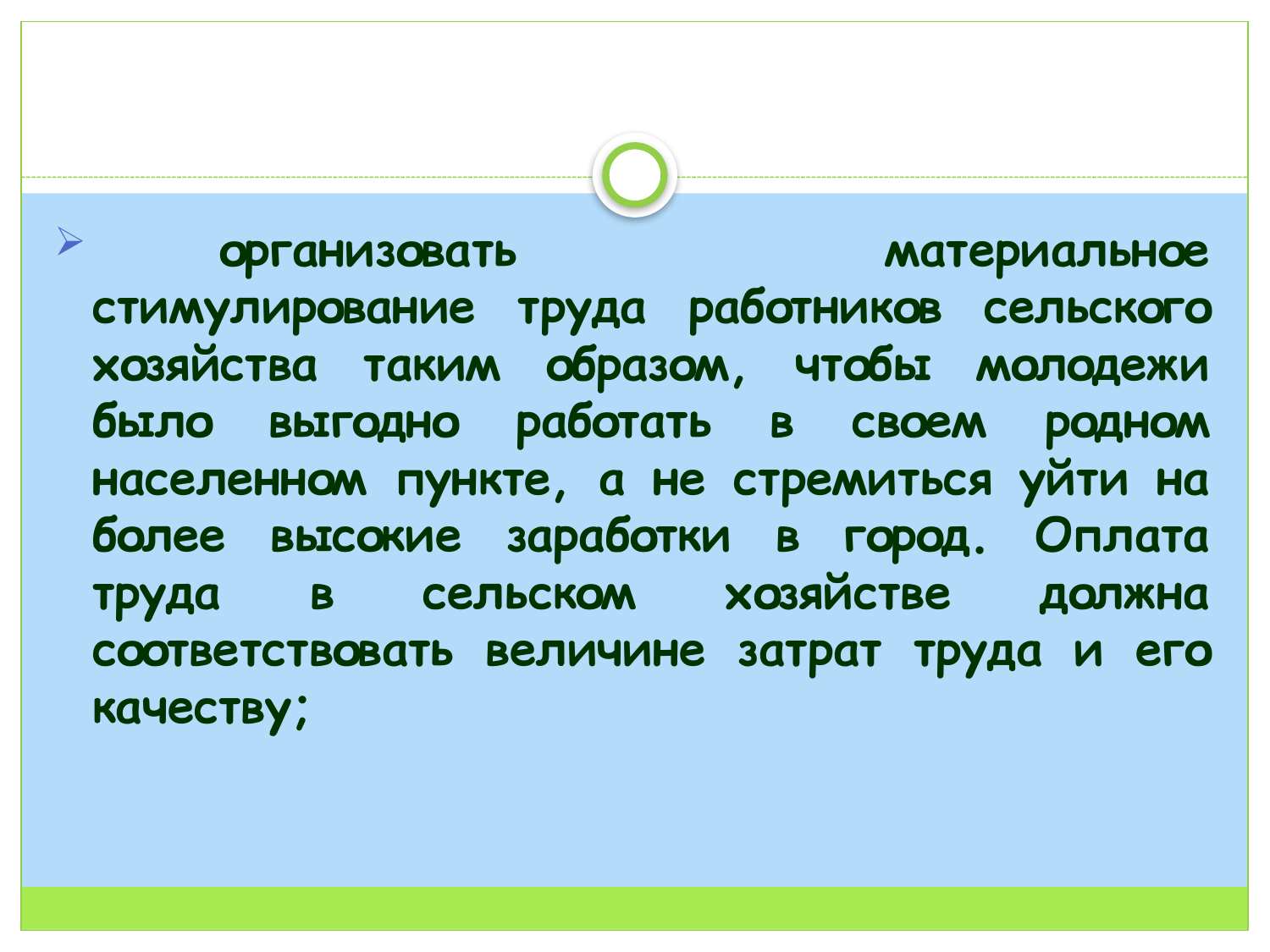

организовать материальное стимулирование труда работников сельского хозяйства таким образом, чтобы молодежи было выгодно работать в своем родном населенном пункте, а не стремиться уйти на более высокие заработки в город. Оплата труда в сельском хозяйстве должна соответствовать величине затрат труда и его качеству;